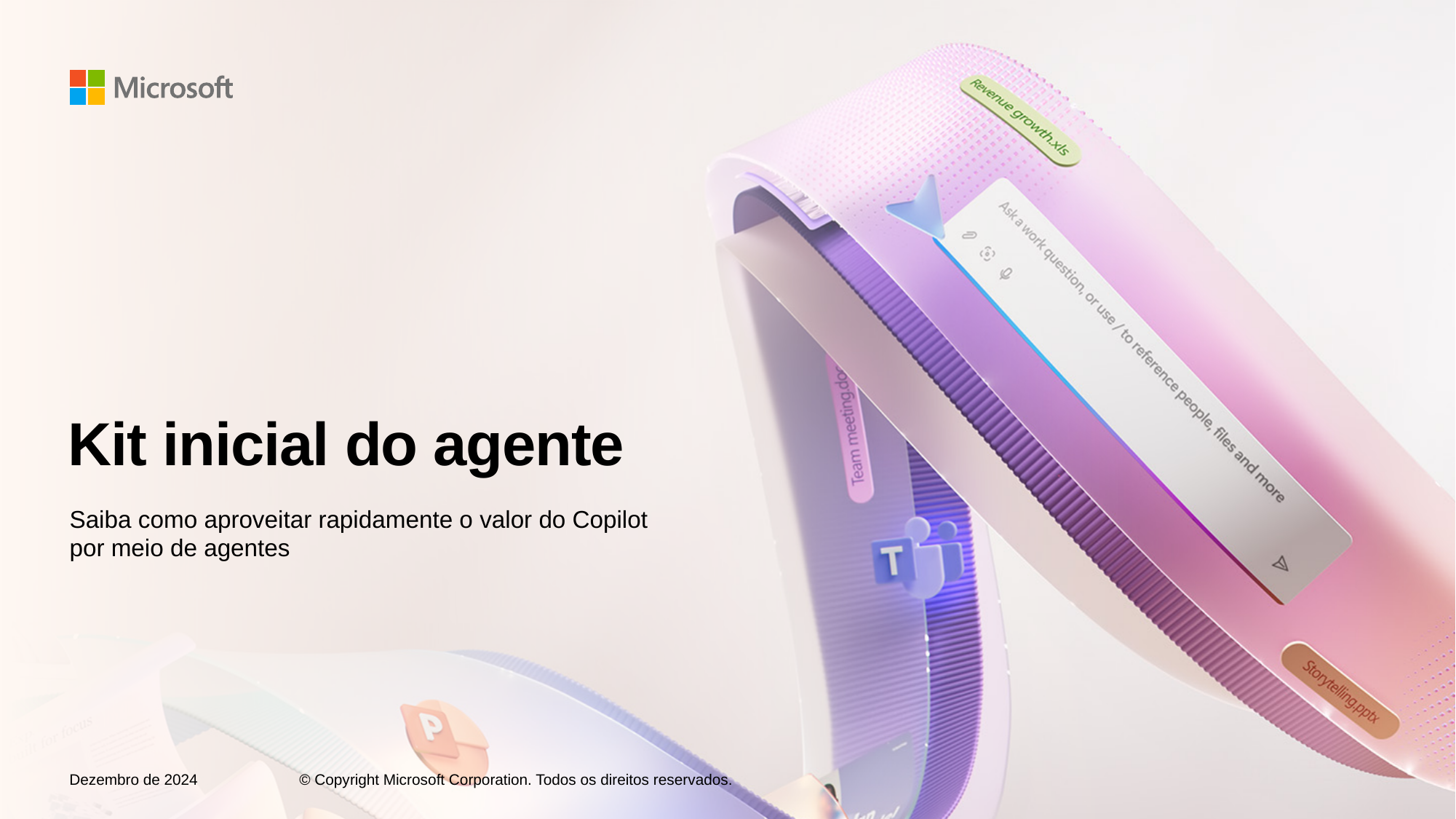

# Kit inicial do agente
Saiba como aproveitar rapidamente o valor do Copilot por meio de agentes
Dezembro de 2024